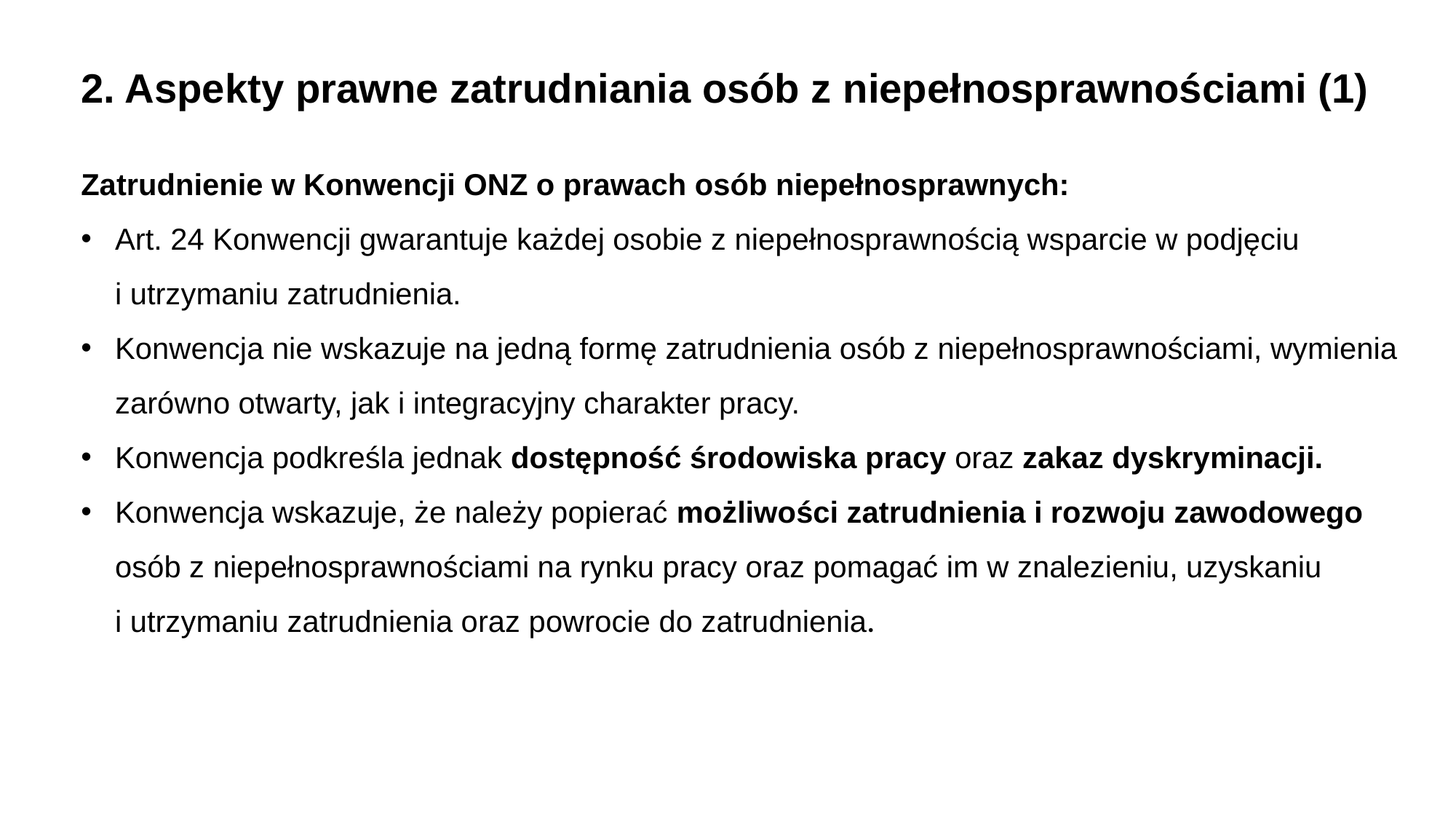

2. Aspekty prawne zatrudniania osób z niepełnosprawnościami (1)
Zatrudnienie w Konwencji ONZ o prawach osób niepełnosprawnych:
Art. 24 Konwencji gwarantuje każdej osobie z niepełnosprawnością wsparcie w podjęciu
i utrzymaniu zatrudnienia.
Konwencja nie wskazuje na jedną formę zatrudnienia osób z niepełnosprawnościami, wymienia zarówno otwarty, jak i integracyjny charakter pracy.
Konwencja podkreśla jednak dostępność środowiska pracy oraz zakaz dyskryminacji.
Konwencja wskazuje, że należy popierać możliwości zatrudnienia i rozwoju zawodowego osób z niepełnosprawnościami na rynku pracy oraz pomagać im w znalezieniu, uzyskaniu
i utrzymaniu zatrudnienia oraz powrocie do zatrudnienia.